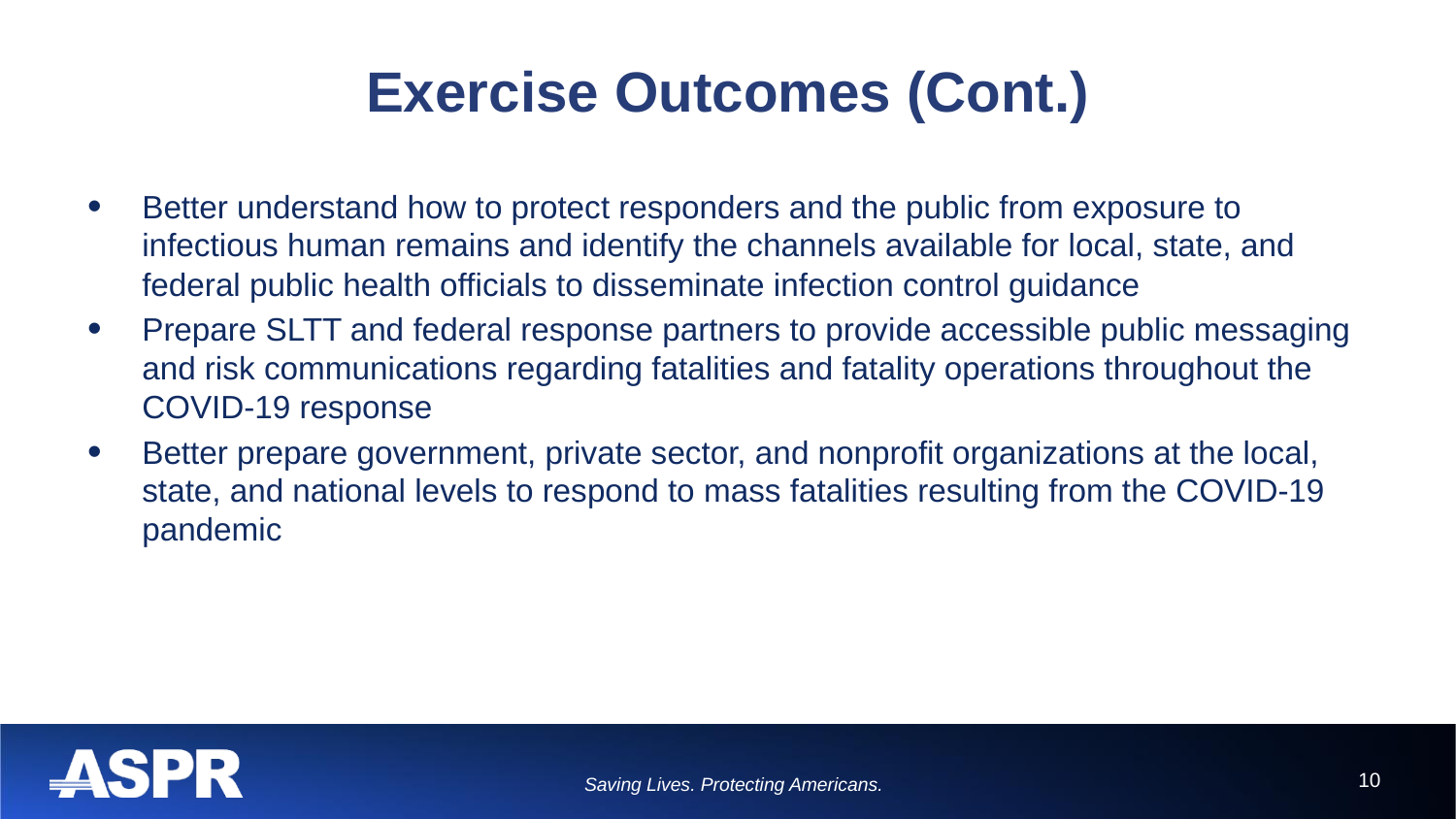

# Exercise Outcomes (Cont.)
Better understand how to protect responders and the public from exposure to infectious human remains and identify the channels available for local, state, and federal public health officials to disseminate infection control guidance
Prepare SLTT and federal response partners to provide accessible public messaging and risk communications regarding fatalities and fatality operations throughout the COVID-19 response
Better prepare government, private sector, and nonprofit organizations at the local, state, and national levels to respond to mass fatalities resulting from the COVID-19 pandemic